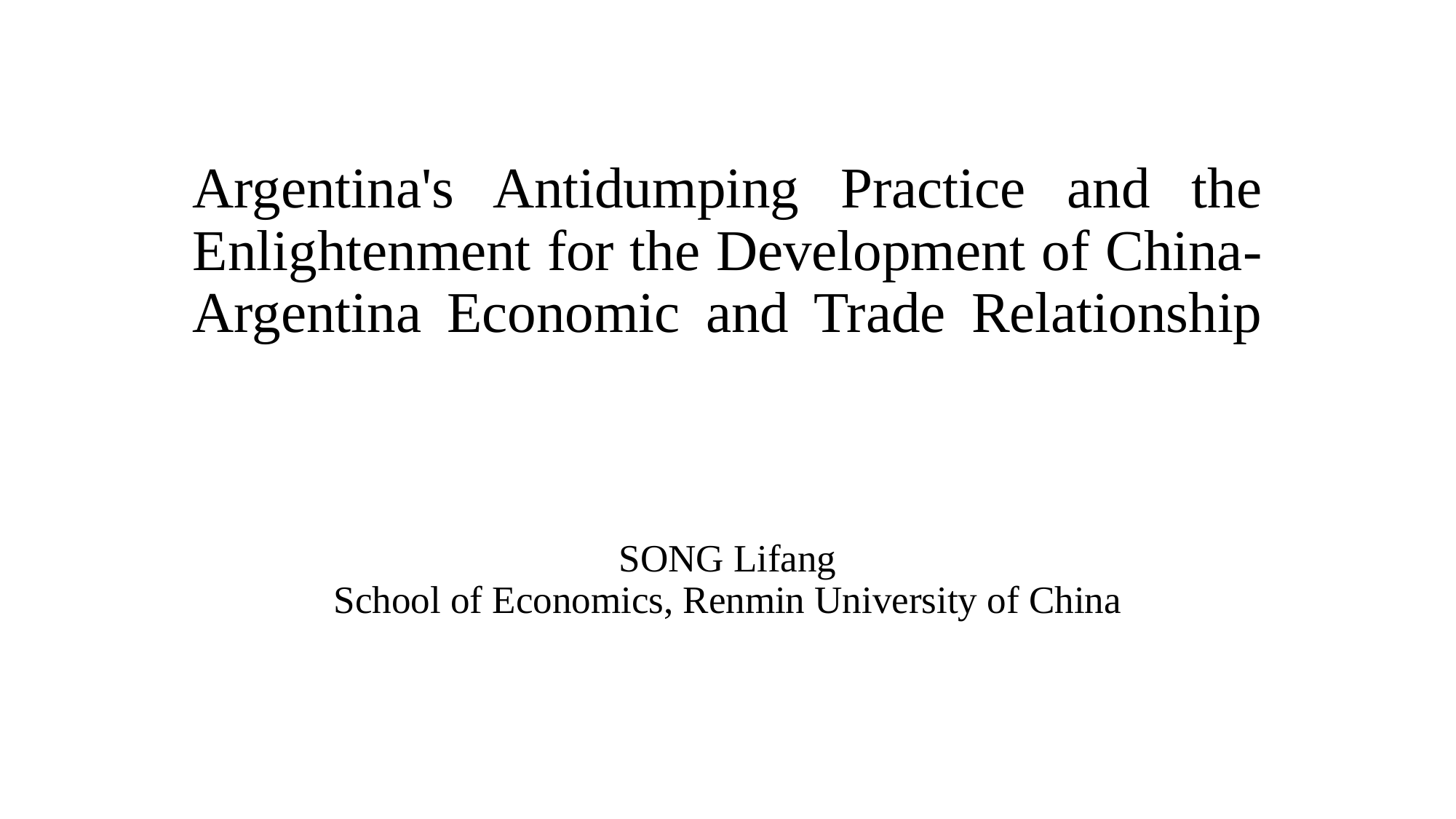

# Argentina's Antidumping Practice and the Enlightenment for the Development of China-Argentina Economic and Trade Relationship

SONG Lifang
School of Economics, Renmin University of China